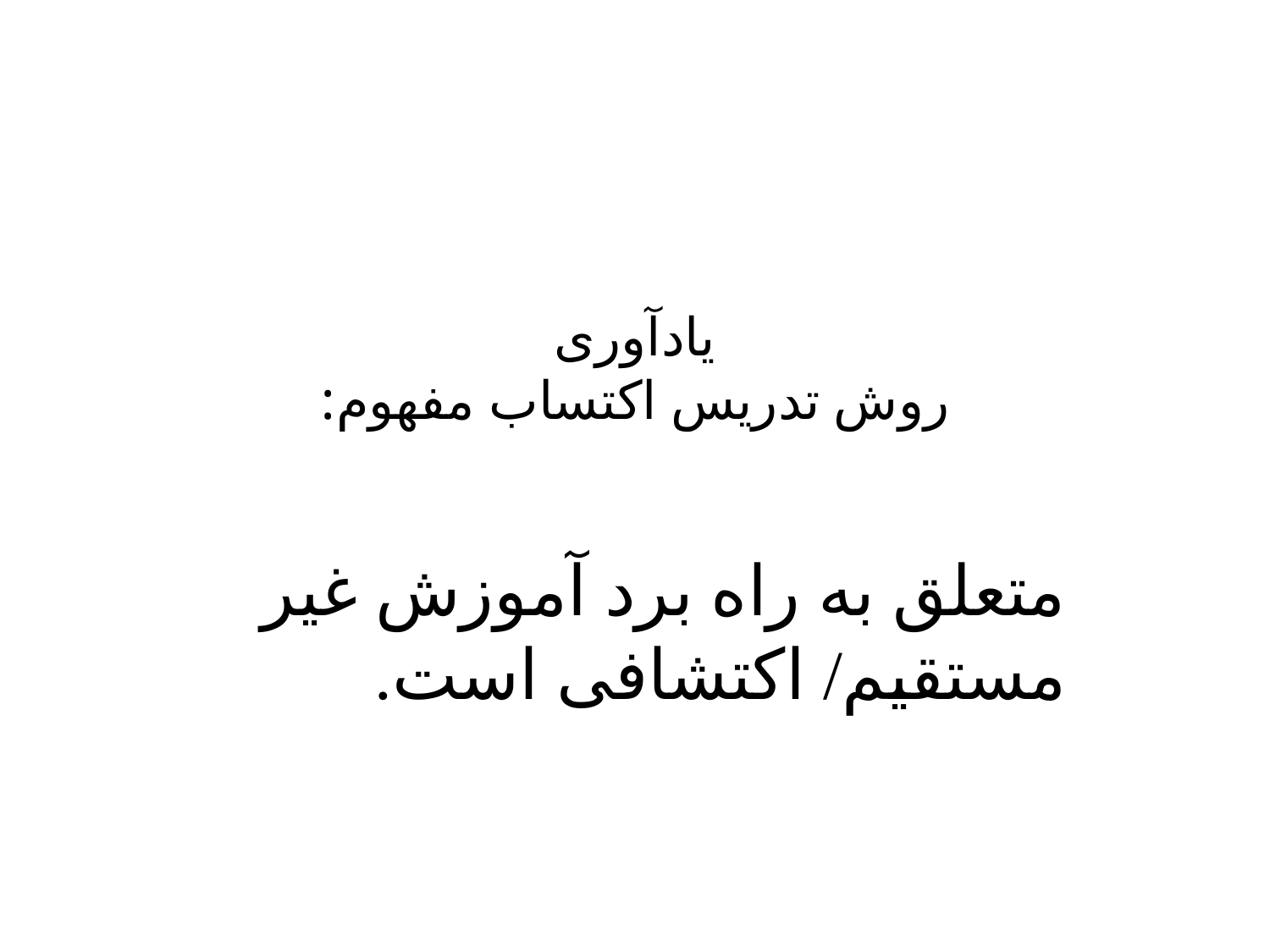

# یادآوری روش تدریس اکتساب مفهوم:
متعلق به راه برد آموزش غیر مستقیم/ اکتشافی است.